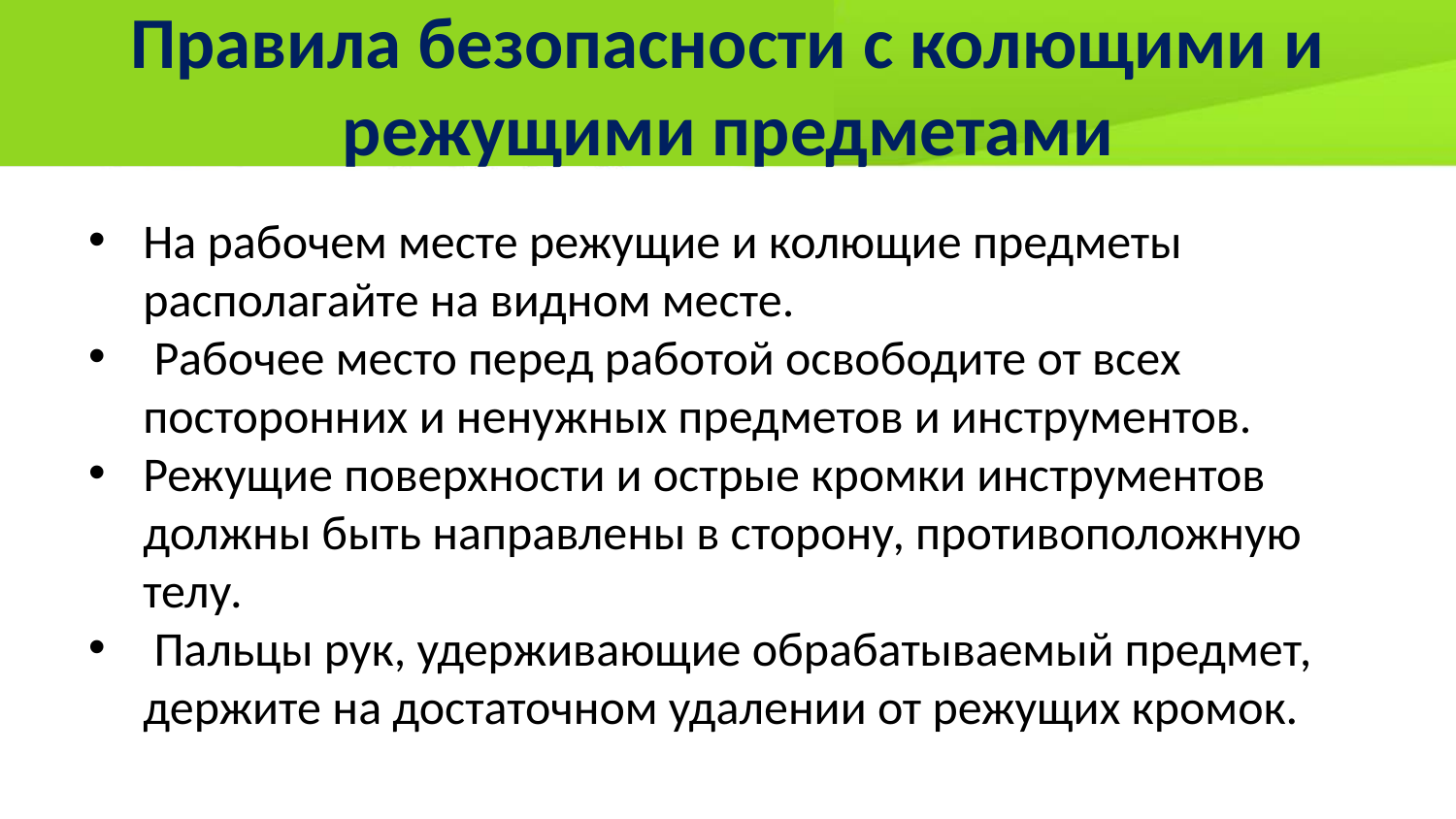

# Правила безопасности с колющими и режущими предметами
На рабочем месте режущие и колющие предметы располагайте на видном месте.
 Рабочее место перед работой освободите от всех посторонних и ненужных предметов и инструментов.
Режущие поверхности и острые кромки инструментов должны быть направлены в сторону, противоположную телу.
 Пальцы рук, удерживающие обрабатываемый предмет, держите на достаточном удалении от режущих кромок.